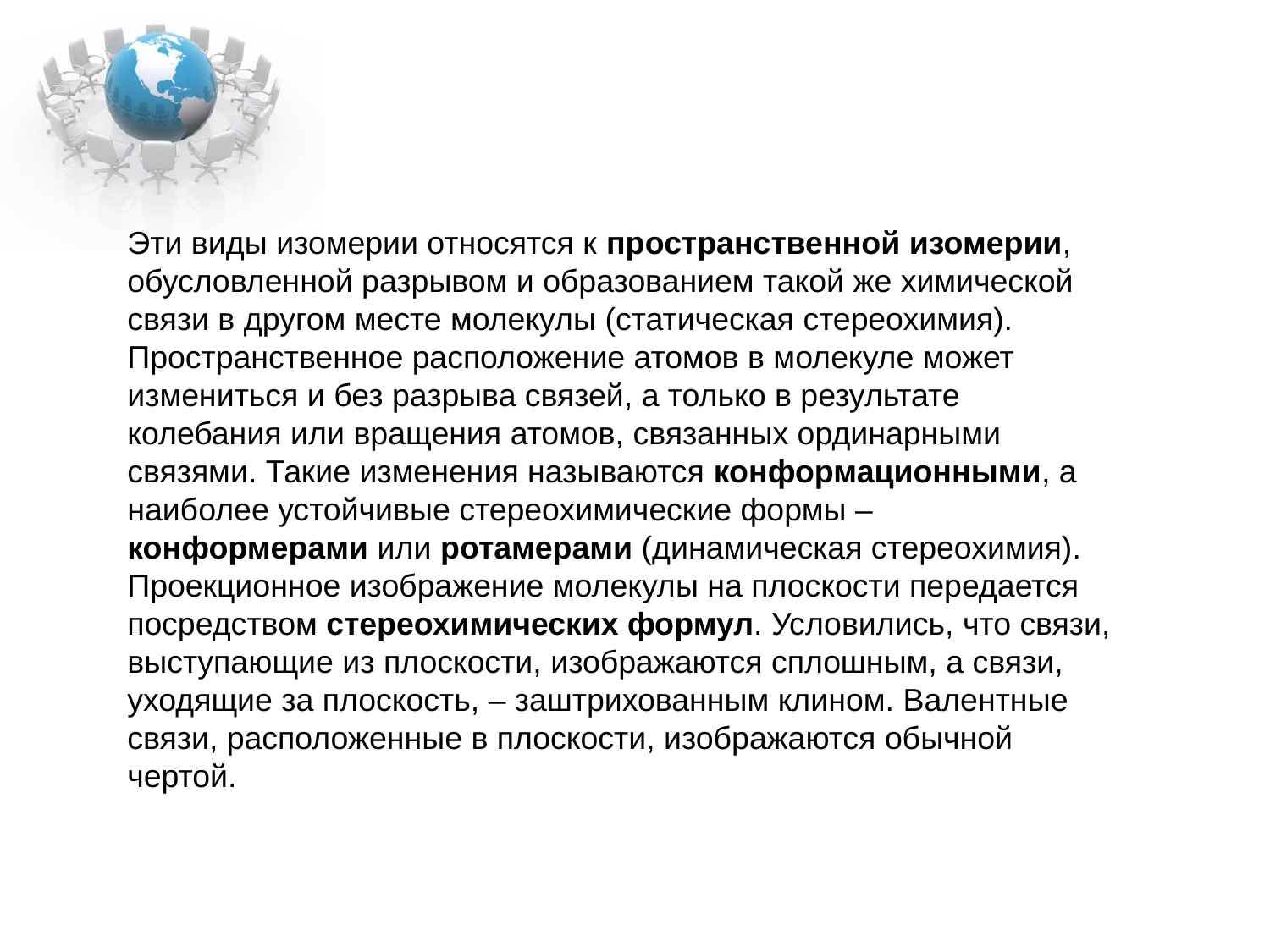

Эти виды изомерии относятся к пространственной изомерии, обусловленной разрывом и образованием такой же химической связи в другом месте молекулы (статическая стереохимия).
Пространственное расположение атомов в молекуле может измениться и без разрыва связей, а только в результате колебания или вращения атомов, связанных ординарными связями. Такие изменения называются конформационными, а наиболее устойчивые стереохимические формы – конформерами или ротамерами (динамическая стереохимия).
Проекционное изображение молекулы на плоскости передается посредством стереохимических формул. Условились, что связи, выступающие из плоскости, изображаются сплошным, а связи, уходящие за плоскость, – заштрихованным клином. Валентные связи, расположенные в плоскости, изображаются обычной чертой.